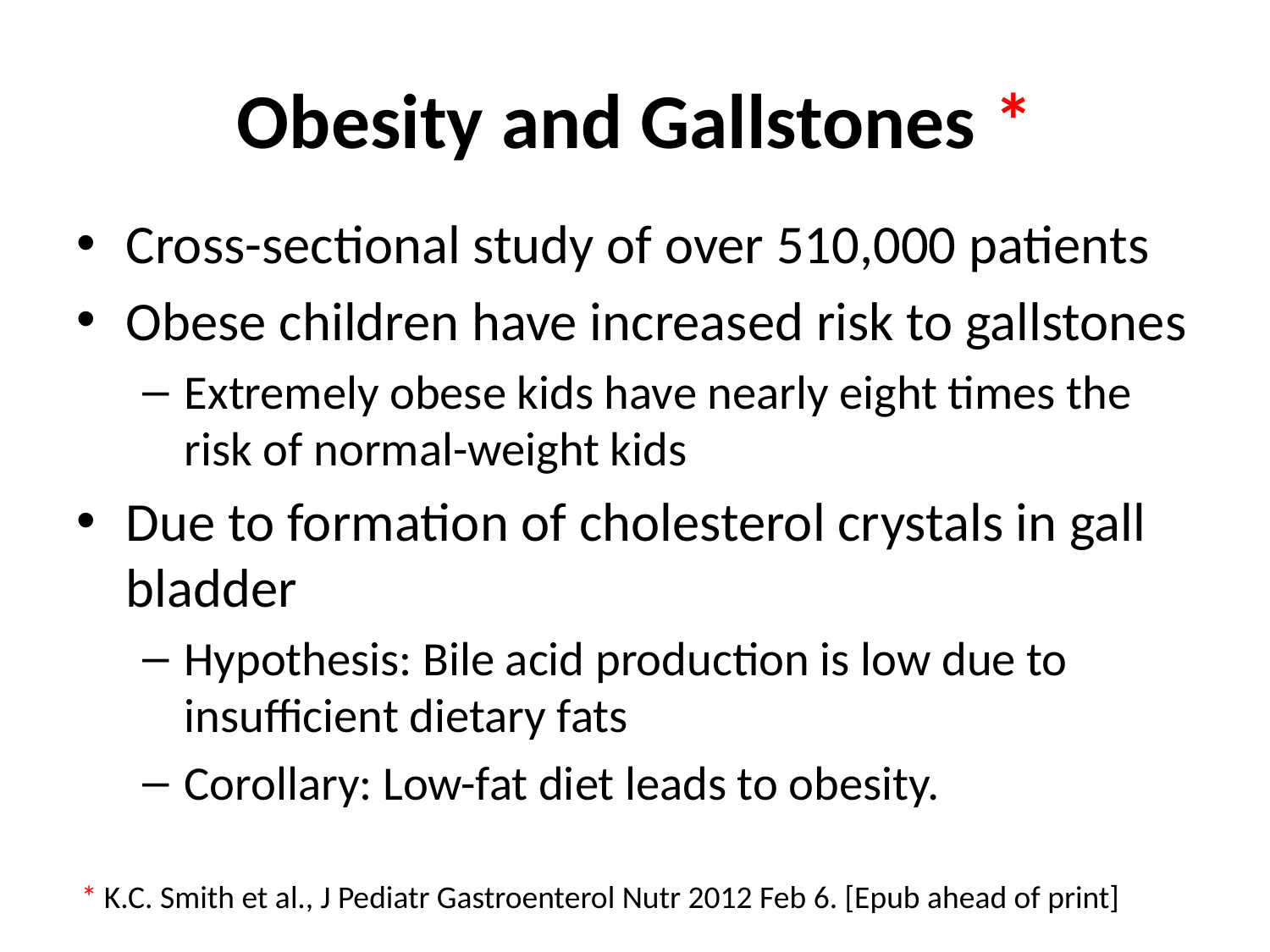

# Obesity and Gallstones *
Cross-sectional study of over 510,000 patients
Obese children have increased risk to gallstones
Extremely obese kids have nearly eight times the risk of normal-weight kids
Due to formation of cholesterol crystals in gall bladder
Hypothesis: Bile acid production is low due to insufficient dietary fats
Corollary: Low-fat diet leads to obesity.

* K.C. Smith et al., J Pediatr Gastroenterol Nutr 2012 Feb 6. [Epub ahead of print]